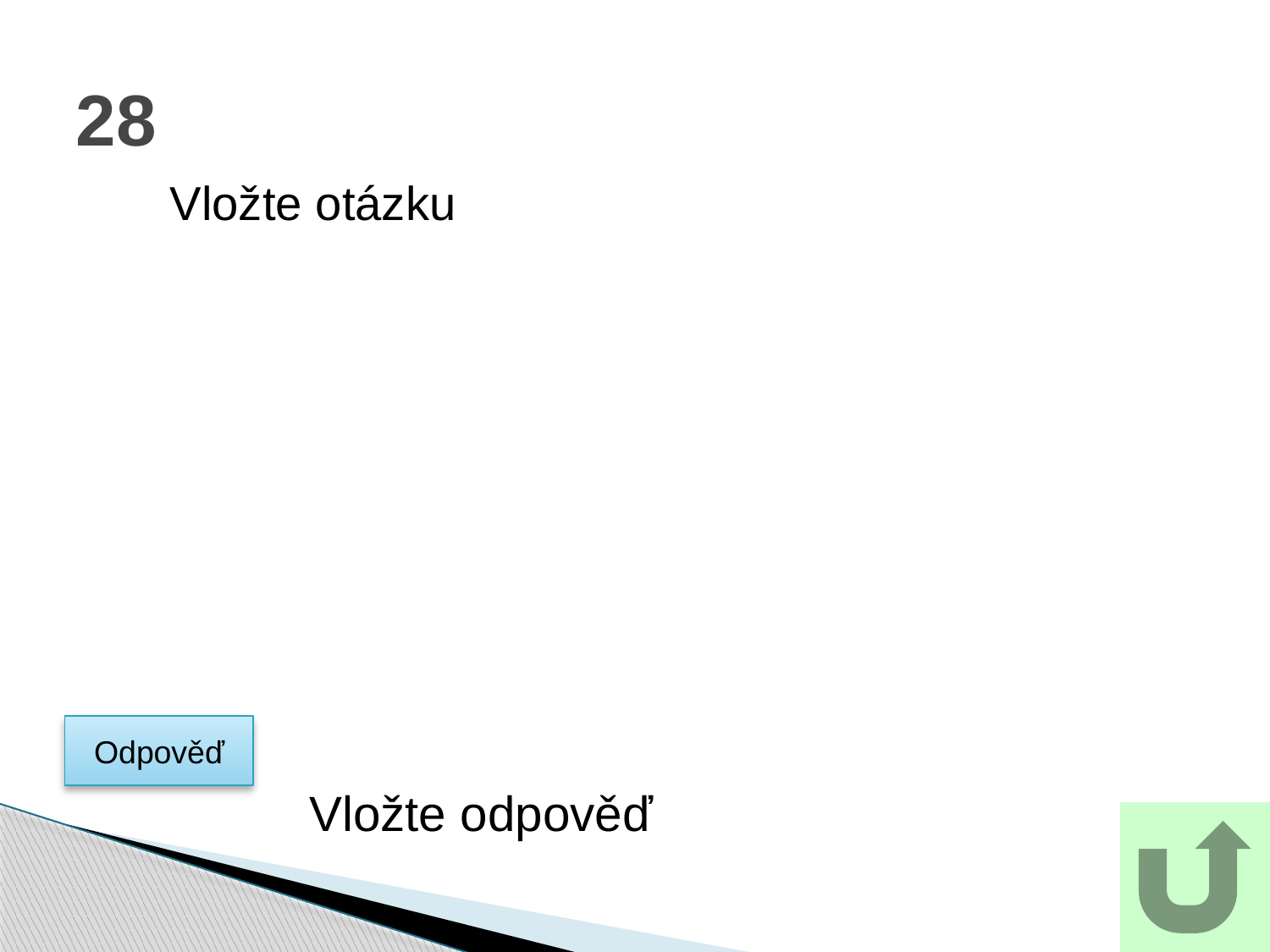

# 28
Vložte otázku

Odpověď
Vložte odpověď